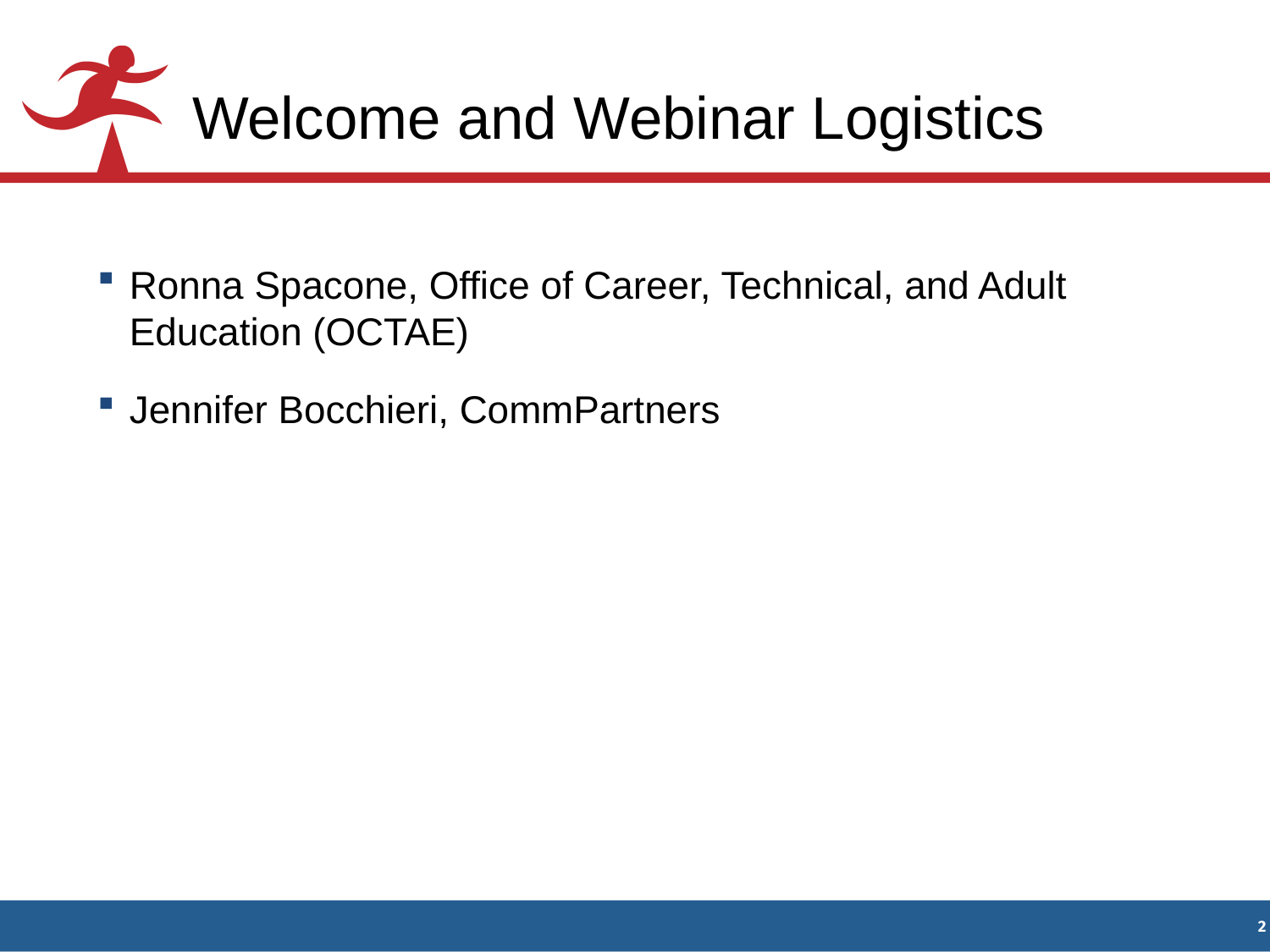

# Welcome and Webinar Logistics
Ronna Spacone, Office of Career, Technical, and Adult Education (OCTAE)
Jennifer Bocchieri, CommPartners